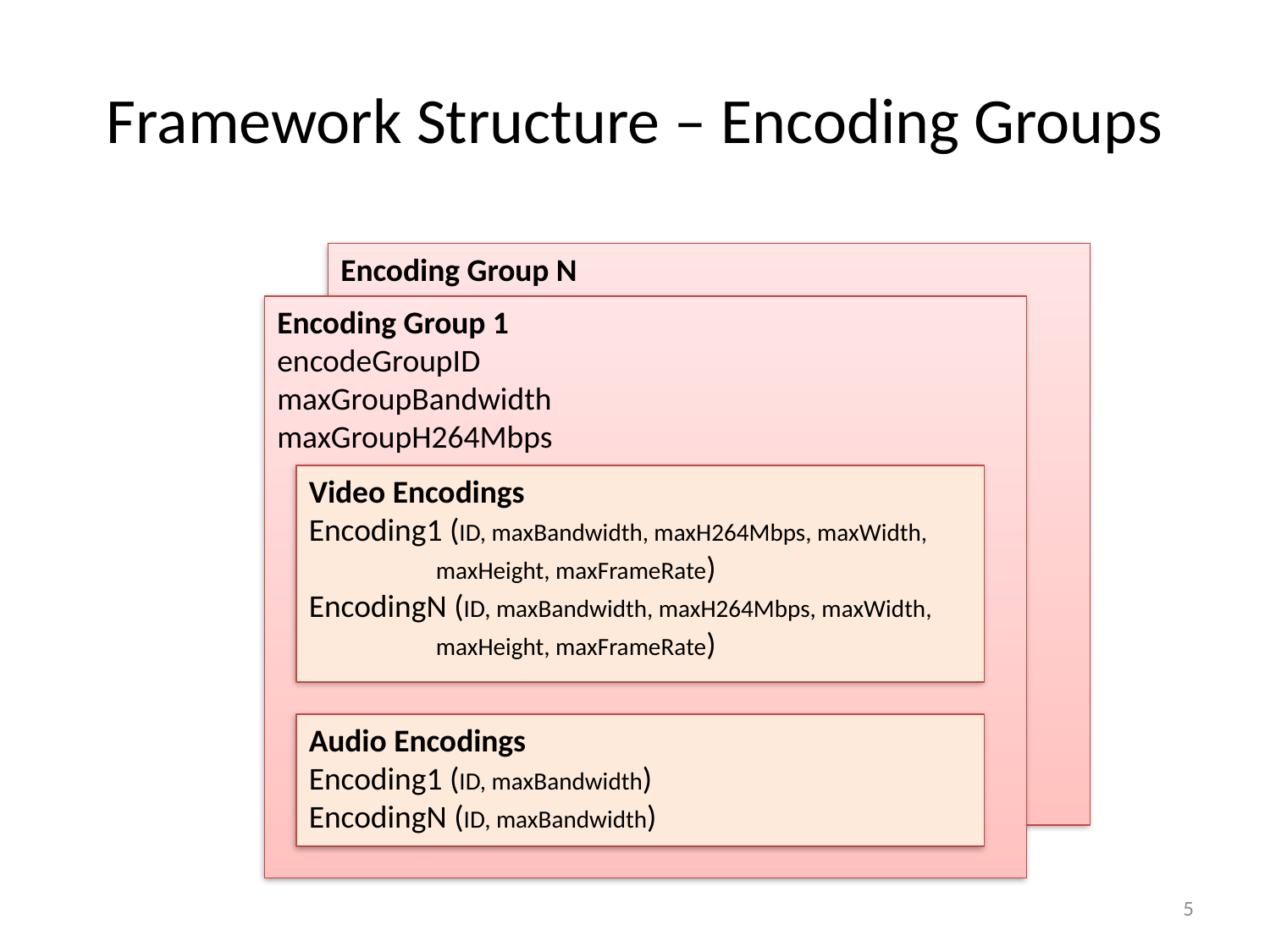

# Framework Structure – Encoding Groups
Encoding Group N
Encoding Group 1
encodeGroupID
maxGroupBandwidth
maxGroupH264Mbps

Video Encodings
Encoding1 (ID, maxBandwidth, maxH264Mbps, maxWidth,                  	maxHeight, maxFrameRate)
EncodingN (ID, maxBandwidth, maxH264Mbps, maxWidth,                  	maxHeight, maxFrameRate)

Audio Encodings
Encoding1 (ID, maxBandwidth)
EncodingN (ID, maxBandwidth)

5